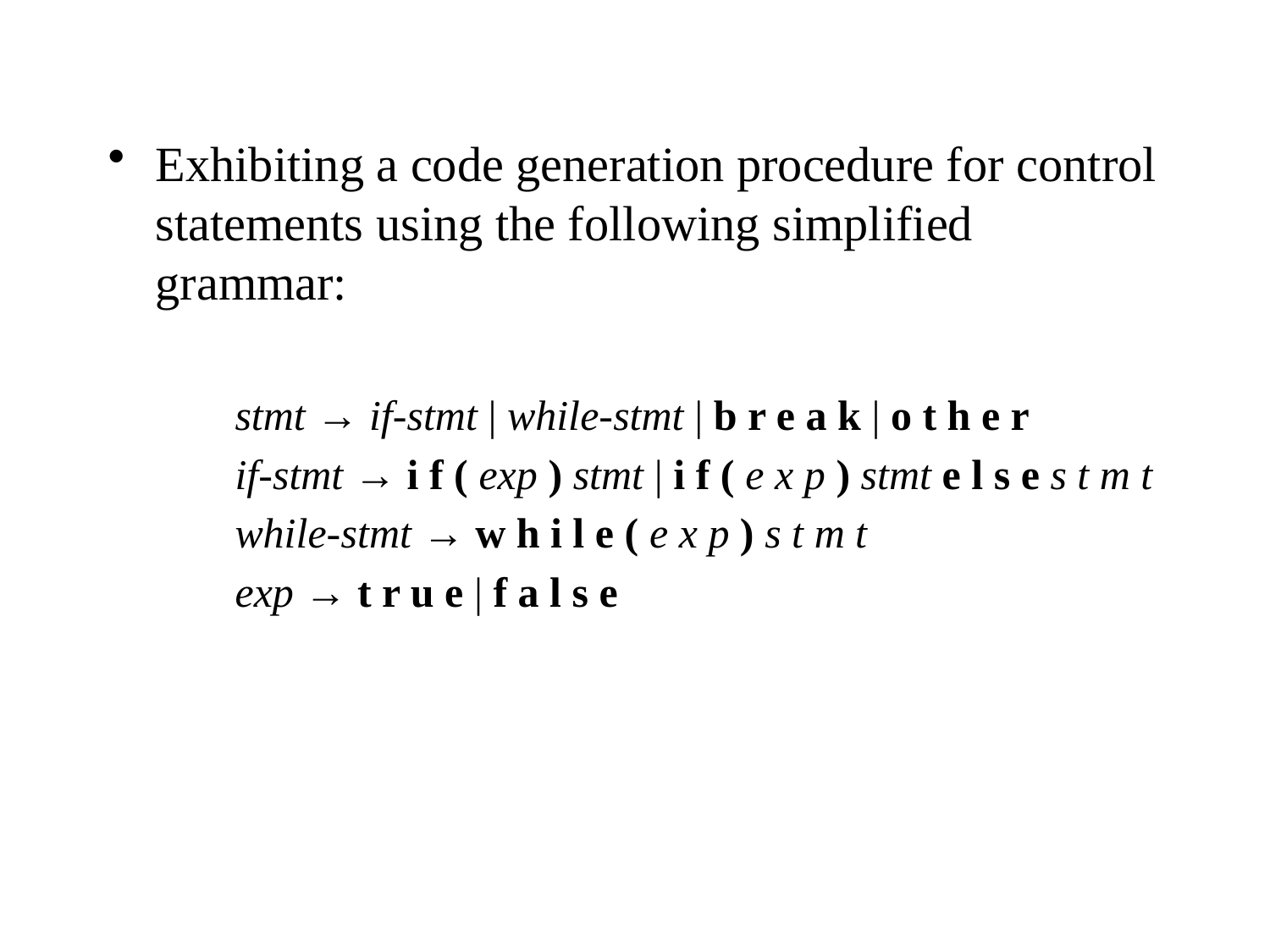

Exhibiting a code generation procedure for control statements using the following simplified  grammar:

stmt → if-stmt | while-stmt | b r e a k | o t h e r
if-stmt → i f ( exp ) stmt | i f ( e x p ) stmt e l s e s t m t
while-stmt → w h i l e ( e x p ) s t m t
exp → t r u e | f a l s e